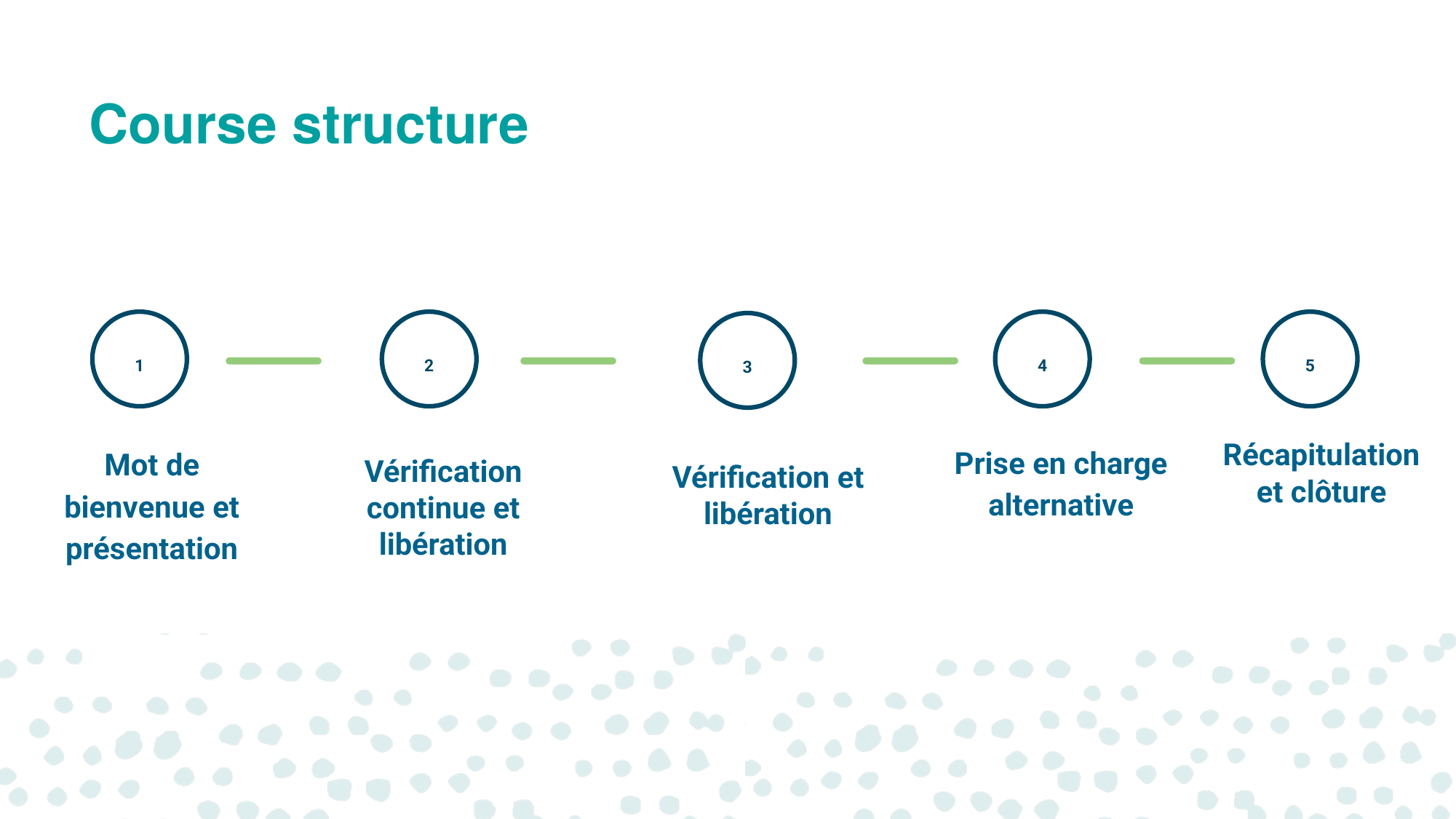

# Course structure

1

2

4
Prise en charge alternative

5

3

Récapitulation et clôture
Mot de bienvenue et présentation
Vérification continue et libération
Vérification et libération